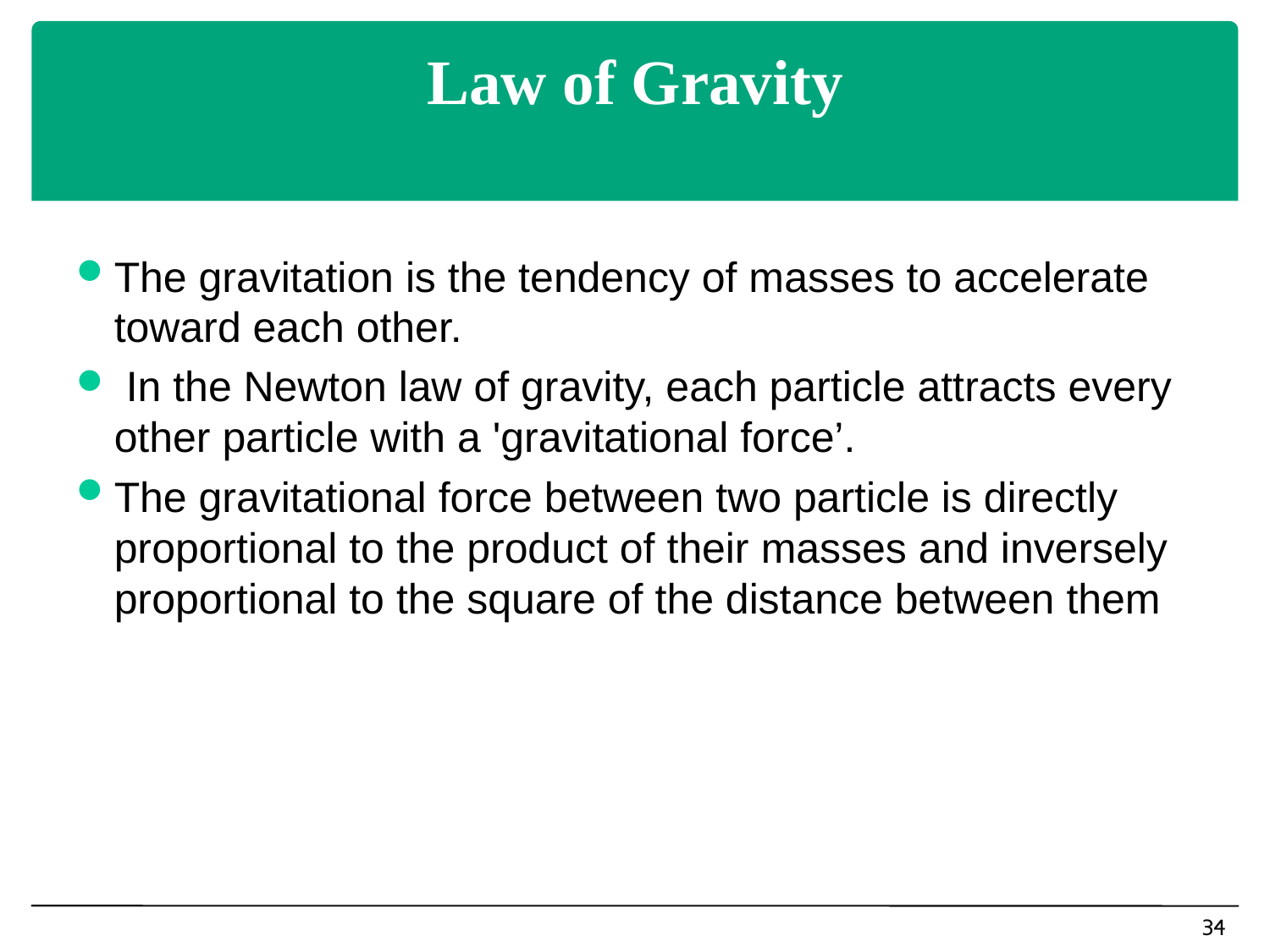

# Law of Gravity
The gravitation is the tendency of masses to accelerate toward each other.
 In the Newton law of gravity, each particle attracts every other particle with a 'gravitational force’.
The gravitational force between two particle is directly proportional to the product of their masses and inversely proportional to the square of the distance between them

34